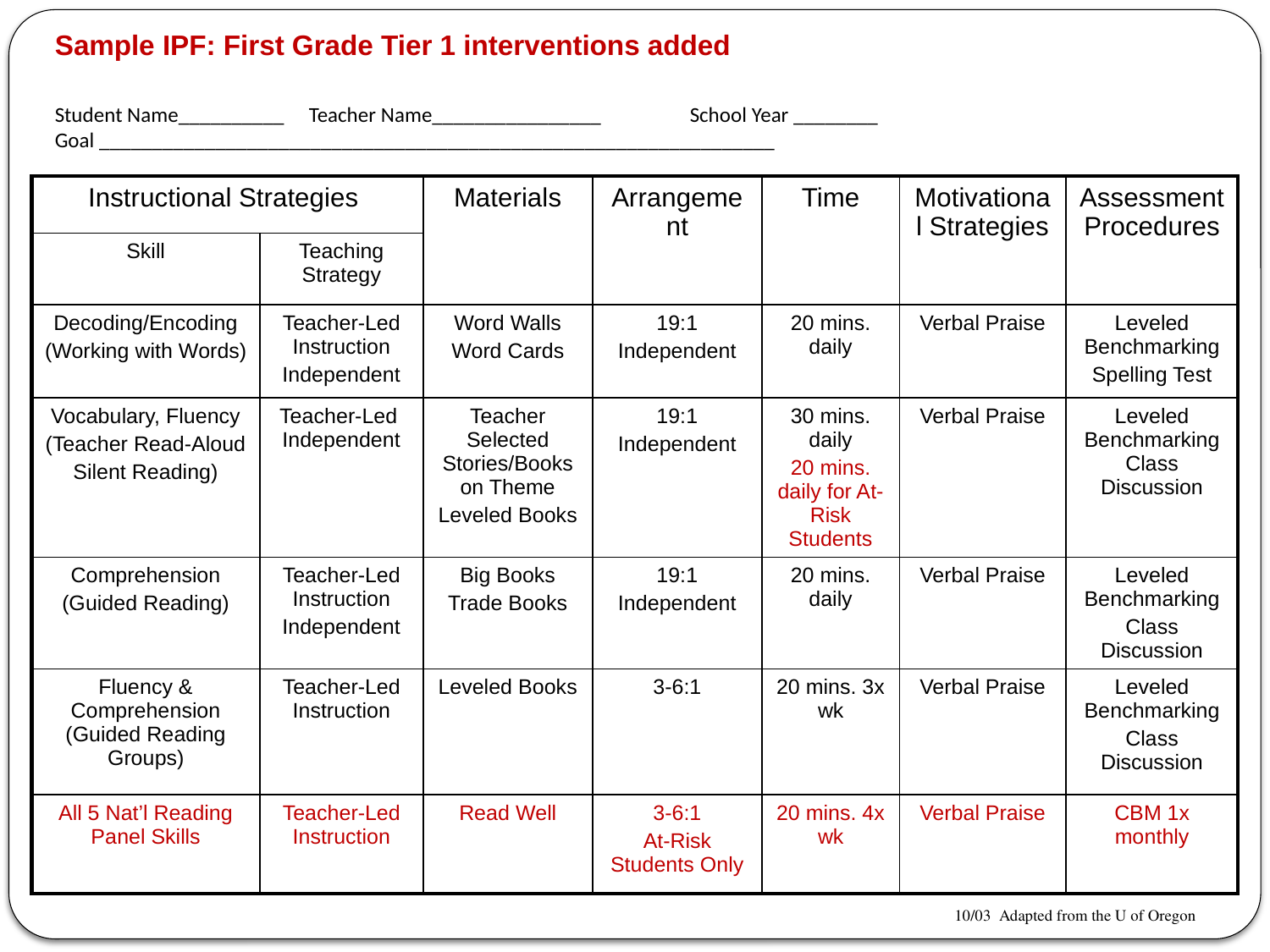

# Sample IPF: First Grade Tier 1 interventions added

Student Name__________   	Teacher Name________________  	School Year ________
Goal ________________________________________________________________
| Instructional Strategies |  | Materials | Arrangement | Time | Motivational Strategies | Assessment Procedures |
| --- | --- | --- | --- | --- | --- | --- |
| Skill | Teaching Strategy |  |  |  |  |  |
| Decoding/Encoding (Working with Words) | Teacher-Led Instruction Independent | Word Walls Word Cards | 19:1 Independent | 20 mins. daily | Verbal Praise | Leveled Benchmarking Spelling Test |
| Vocabulary, Fluency (Teacher Read-Aloud Silent Reading) | Teacher-Led Independent | Teacher Selected Stories/Books on Theme Leveled Books | 19:1 Independent | 30 mins. daily 20 mins. daily for At-Risk Students | Verbal Praise | Leveled Benchmarking Class Discussion |
| Comprehension (Guided Reading) | Teacher-Led Instruction Independent | Big Books Trade Books | 19:1 Independent | 20 mins. daily | Verbal Praise | Leveled Benchmarking Class Discussion |
| Fluency & Comprehension (Guided Reading Groups) | Teacher-Led Instruction | Leveled Books | 3-6:1 | 20 mins. 3x wk | Verbal Praise | Leveled Benchmarking Class Discussion |
| All 5 Nat’l Reading Panel Skills | Teacher-Led Instruction | Read Well | 3-6:1 At-Risk Students Only | 20 mins. 4x wk | Verbal Praise | CBM 1x monthly |

10/03  Adapted from the U of Oregon